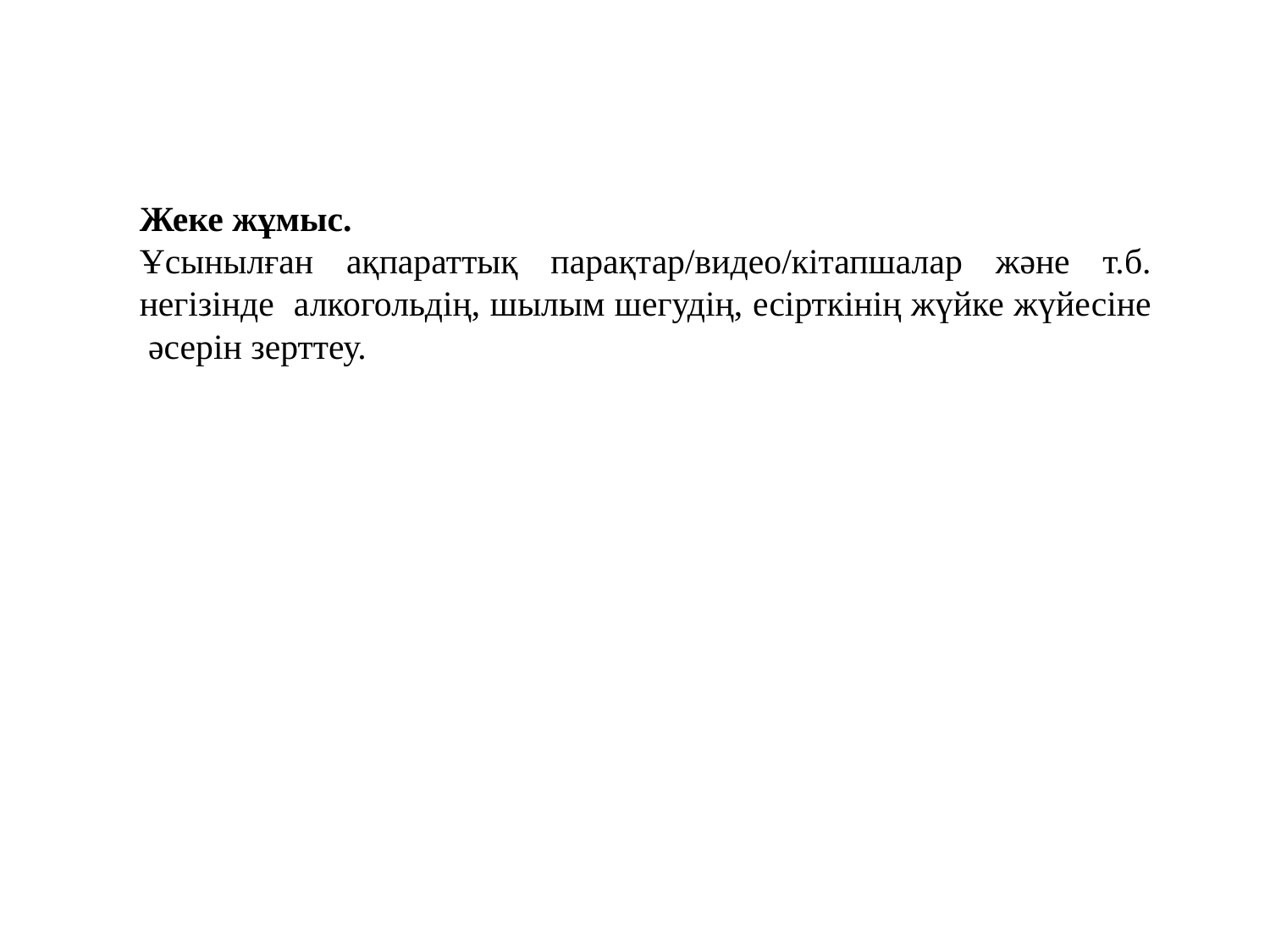

Жеке жұмыс.
Ұсынылған ақпараттық парақтар/видео/кітапшалар және т.б. негізінде  алкогольдің, шылым шегудің, есірткінің жүйке жүйесіне  әсерін зерттеу.